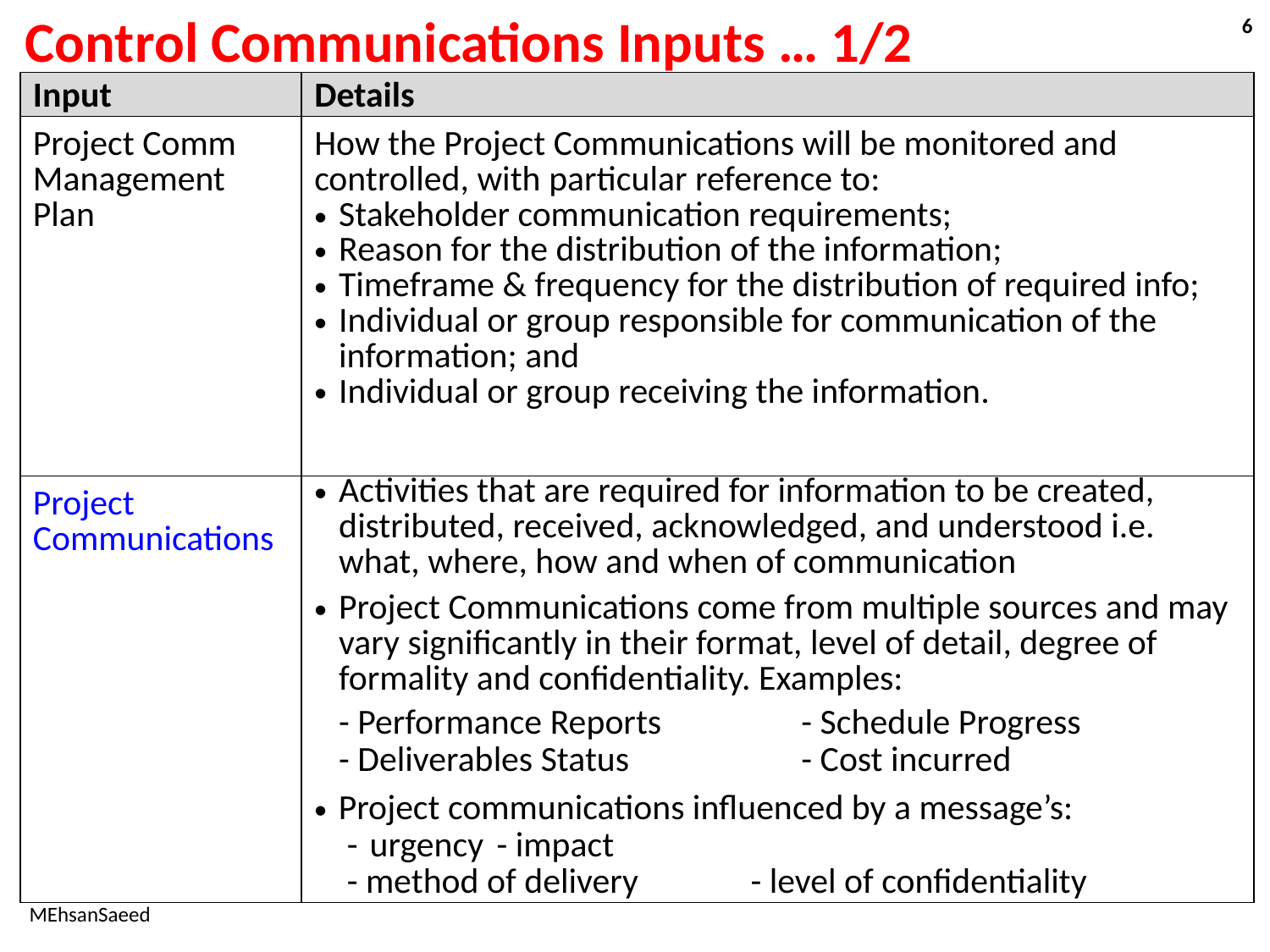

# Control Communications Inputs … 1/2
6
| Input | Details |  |
| --- | --- | --- |
| Project Comm Management Plan | How the Project Communications will be monitored and controlled, with particular reference to: Stakeholder communication requirements; Reason for the distribution of the information; Timeframe & frequency for the distribution of required info; Individual or group responsible for communication of the information; and Individual or group receiving the information. |  |
| Project Communications | Activities that are required for information to be created, distributed, received, acknowledged, and understood i.e. what, where, how and when of communication Project Communications come from multiple sources and may vary significantly in their format, level of detail, degree of formality and confidentiality. Examples: |  |
|  | - Performance Reports - Deliverables Status | - Schedule Progress - Cost incurred |
|  | Project communications influenced by a message’s: - urgency - impact - method of delivery - level of confidentiality |  |
MEhsanSaeed